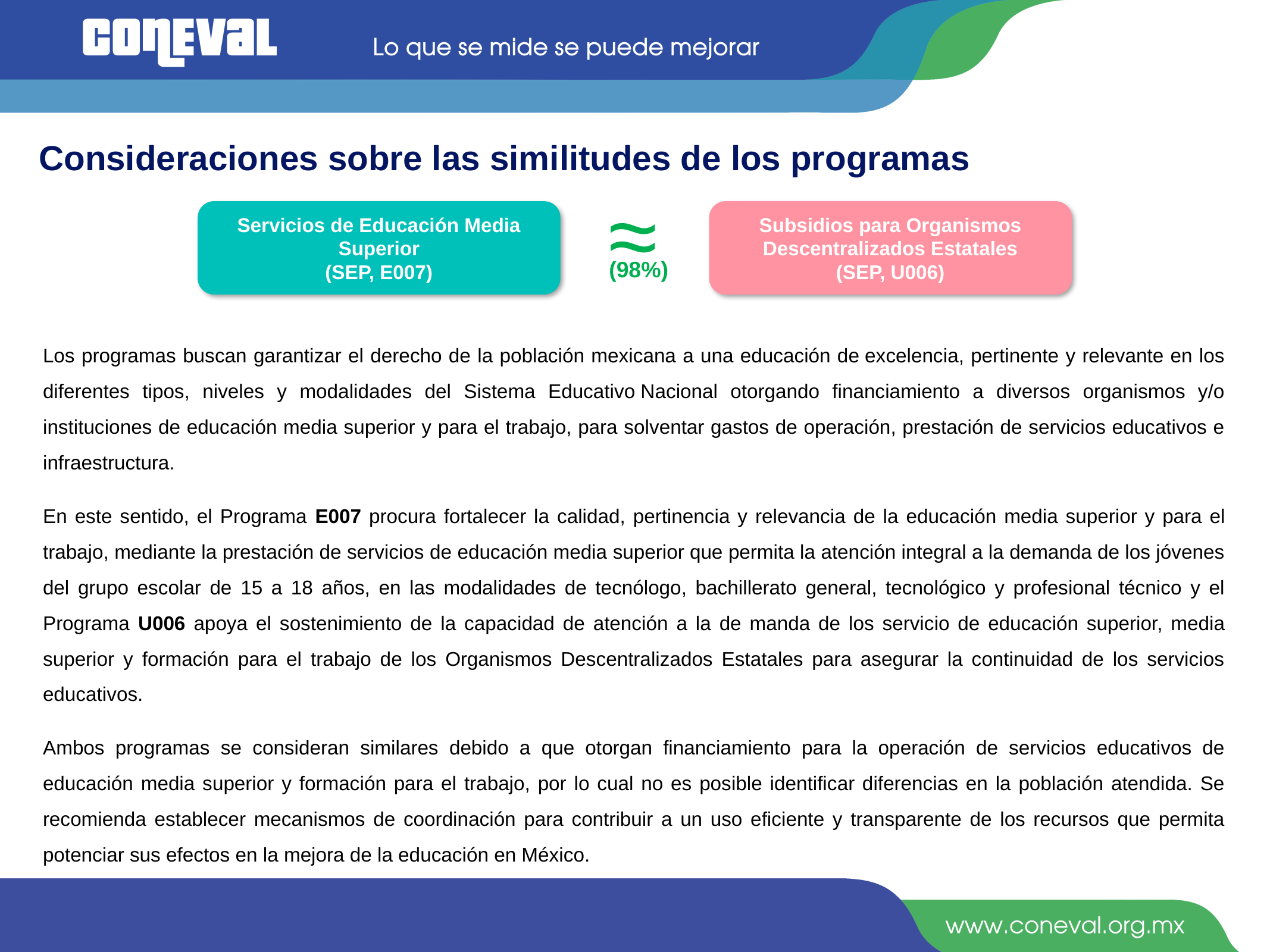

Consideraciones sobre las similitudes de los programas

≈
Servicios de Educación Media Superior
(SEP, E007)
Subsidios para Organismos Descentralizados Estatales
(SEP, U006)
(98%)
Los programas buscan garantizar el derecho de la población mexicana a una educación de excelencia, pertinente y relevante en los diferentes tipos, niveles y modalidades del Sistema Educativo Nacional otorgando financiamiento a diversos organismos y/o instituciones de educación media superior y para el trabajo, para solventar gastos de operación, prestación de servicios educativos e infraestructura.

En este sentido, el Programa E007 procura fortalecer la calidad, pertinencia y relevancia de la educación media superior y para el trabajo, mediante la prestación de servicios de educación media superior que permita la atención integral a la demanda de los jóvenes del grupo escolar de 15 a 18 años, en las modalidades de tecnólogo, bachillerato general, tecnológico y profesional técnico y el Programa U006 apoya el sostenimiento de la capacidad de atención a la de manda de los servicio de educación superior, media superior y formación para el trabajo de los Organismos Descentralizados Estatales para asegurar la continuidad de los servicios educativos.

Ambos programas se consideran similares debido a que otorgan financiamiento para la operación de servicios educativos de educación media superior y formación para el trabajo, por lo cual no es posible identificar diferencias en la población atendida. Se recomienda establecer mecanismos de coordinación para contribuir a un uso eficiente y transparente de los recursos que permita potenciar sus efectos en la mejora de la educación en México.